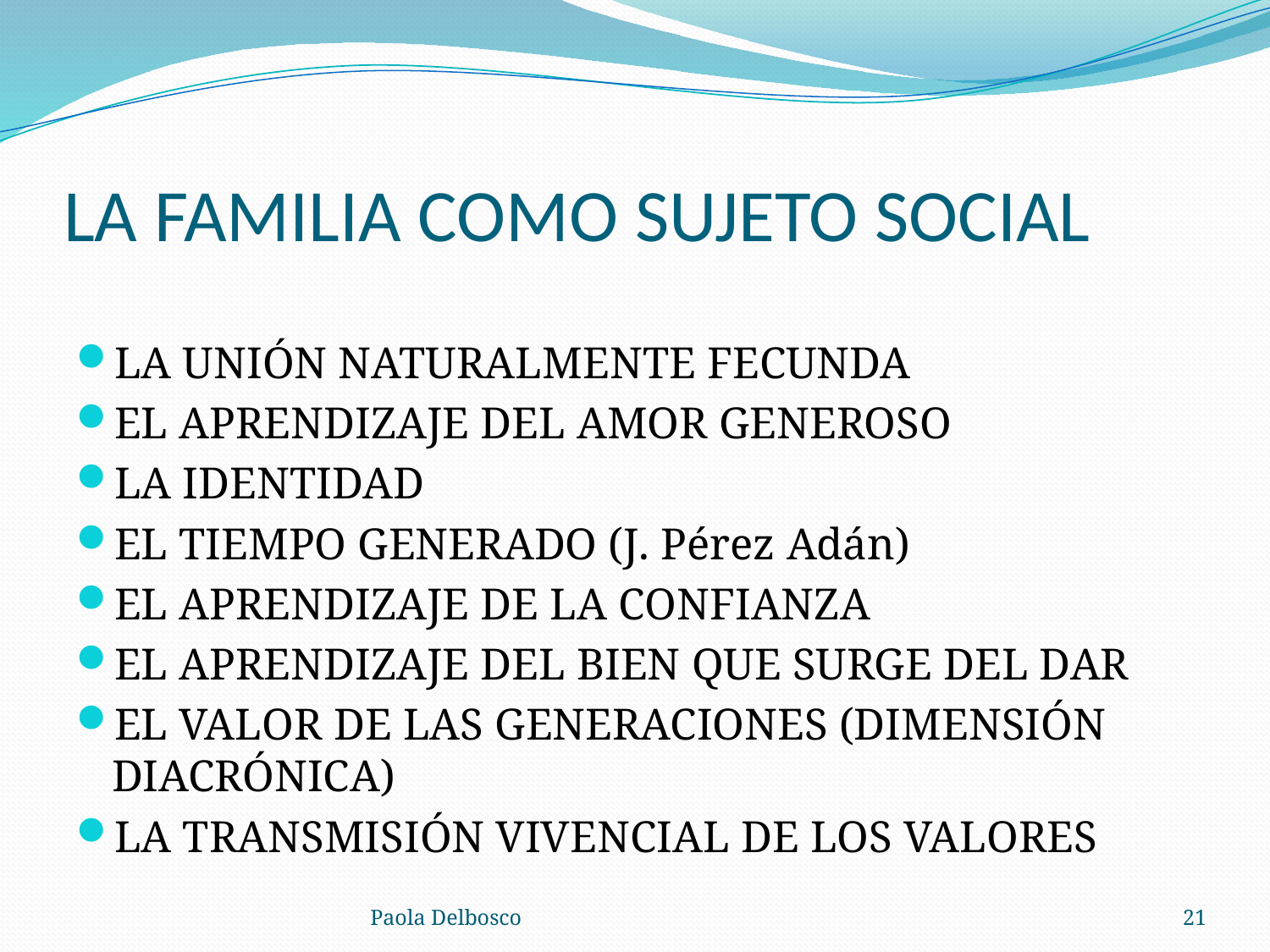

# LA FAMILIA COMO SUJETO SOCIAL

LA UNIÓN NATURALMENTE FECUNDA
EL APRENDIZAJE DEL AMOR GENEROSO
LA IDENTIDAD
EL TIEMPO GENERADO (J. Pérez Adán)
EL APRENDIZAJE DE LA CONFIANZA
EL APRENDIZAJE DEL BIEN QUE SURGE DEL DAR
EL VALOR DE LAS GENERACIONES (DIMENSIÓN DIACRÓNICA)
LA TRANSMISIÓN VIVENCIAL DE LOS VALORES
Paola Delbosco
21